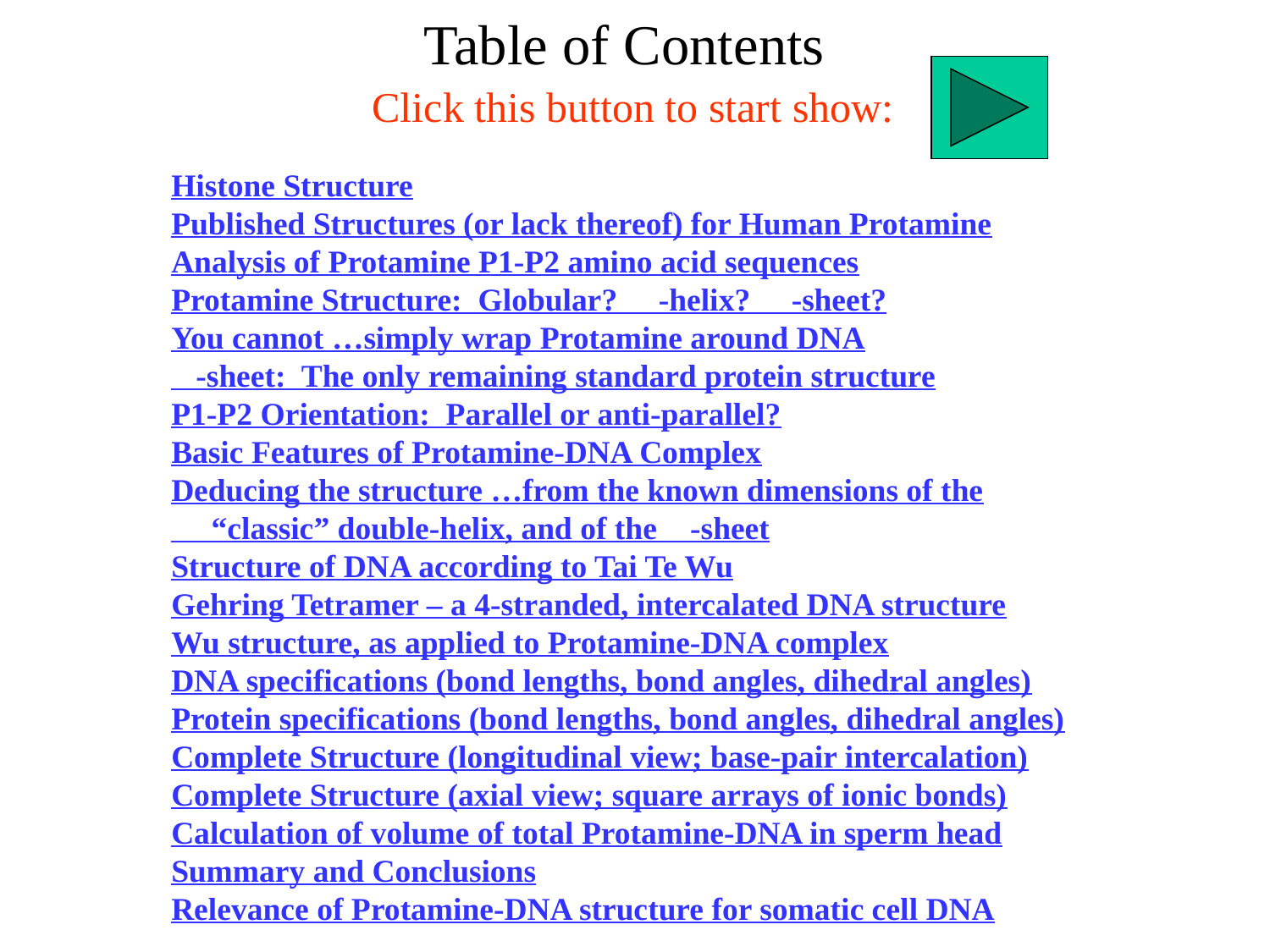

Table of Contents

Click this button to start show:
Histone Structure
Published Structures (or lack thereof) for Human Protamine
Analysis of Protamine P1-P2 amino acid sequences
Protamine Structure:  Globular?  α-helix?  β-sheet?
You cannot …simply wrap Protamine around DNA
β-sheet:  The only remaining standard protein structure
P1-P2 Orientation:  Parallel or anti-parallel?
Basic Features of Protamine-DNA Complex
Deducing the structure …from the known dimensions of the
     “classic” double-helix, and of the β-sheet
Structure of DNA according to Tai Te Wu
Gehring Tetramer – a 4-stranded, intercalated DNA structure
Wu structure, as applied to Protamine-DNA complex
DNA specifications (bond lengths, bond angles, dihedral angles)
Protein specifications (bond lengths, bond angles, dihedral angles)
Complete Structure (longitudinal view; base-pair intercalation)
Complete Structure (axial view; square arrays of ionic bonds)
Calculation of volume of total Protamine-DNA in sperm head
Summary and Conclusions
Relevance of Protamine-DNA structure for somatic cell DNA